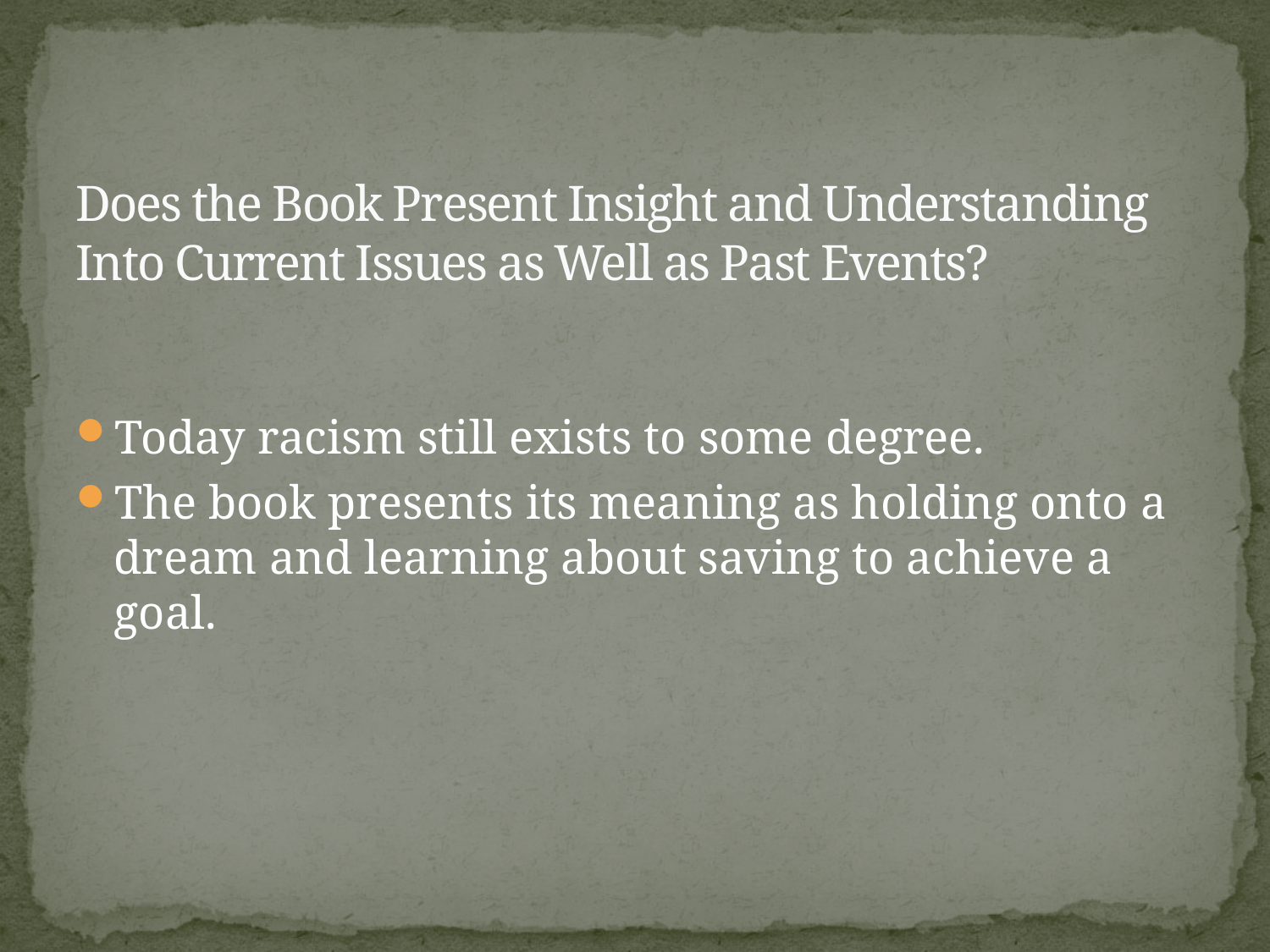

# Does the Book Present Insight and Understanding Into Current Issues as Well as Past Events?
Today racism still exists to some degree.
The book presents its meaning as holding onto a dream and learning about saving to achieve a goal.